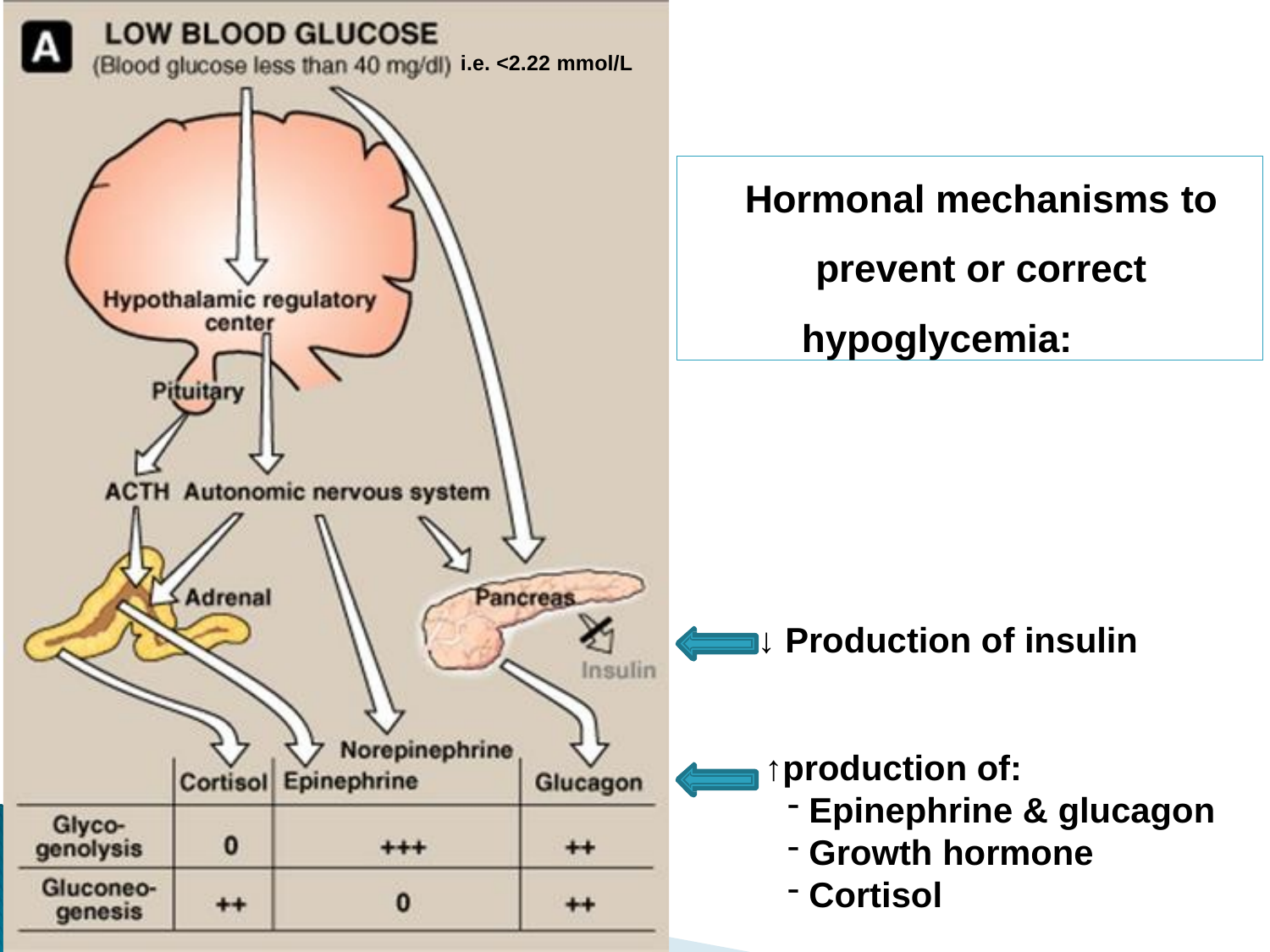

i.e. <2.22 mmol/L
Hormonal mechanisms to
prevent or correct
hypoglycemia:
↓ Production of insulin

↑production of:
Epinephrine & glucagon
Growth hormone
Cortisol